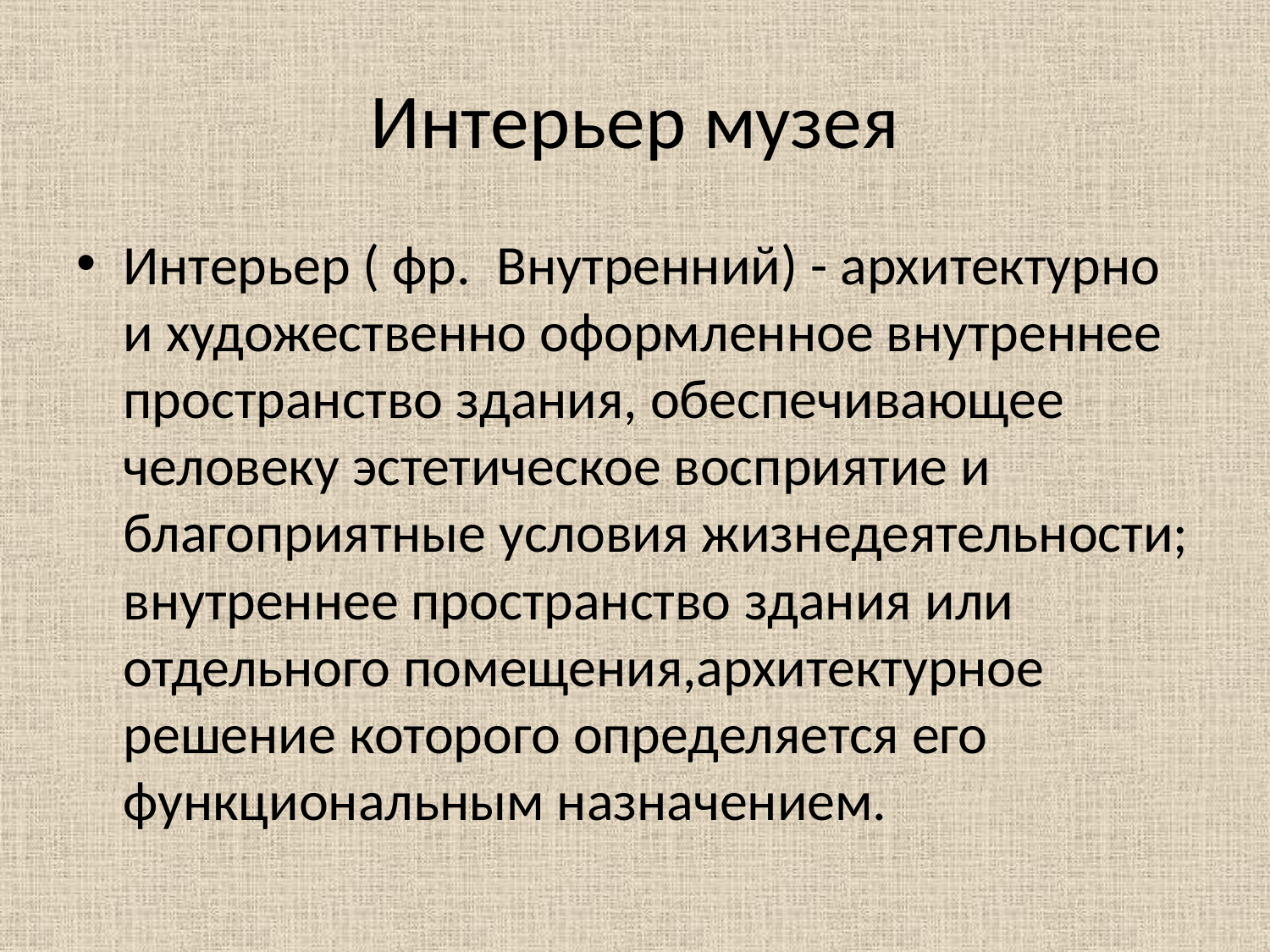

# Интерьер музея
Интерьер ( фр.  Внутренний) - архитектурно и художественно оформленное внутреннее пространство здания, обеспечивающее человеку эстетическое восприятие и благоприятные условия жизнедеятельности; внутреннее пространство здания или отдельного помещения,архитектурное решение которого определяется его функциональным назначением.